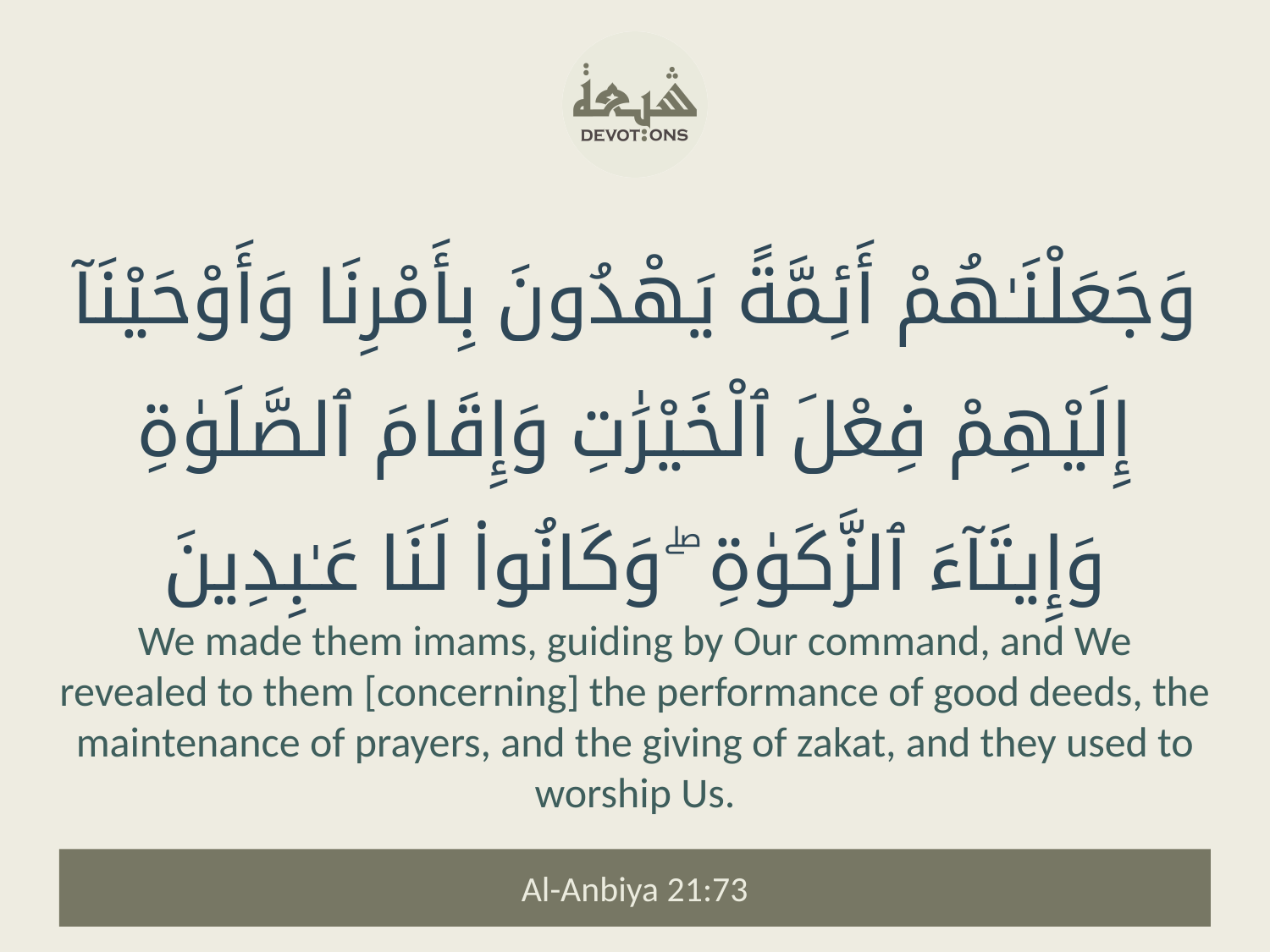

وَجَعَلْنَـٰهُمْ أَئِمَّةً يَهْدُونَ بِأَمْرِنَا وَأَوْحَيْنَآ إِلَيْهِمْ فِعْلَ ٱلْخَيْرَٰتِ وَإِقَامَ ٱلصَّلَوٰةِ وَإِيتَآءَ ٱلزَّكَوٰةِ ۖ وَكَانُوا۟ لَنَا عَـٰبِدِينَ
We made them imams, guiding by Our command, and We revealed to them [concerning] the performance of good deeds, the maintenance of prayers, and the giving of zakat, and they used to worship Us.
Al-Anbiya 21:73